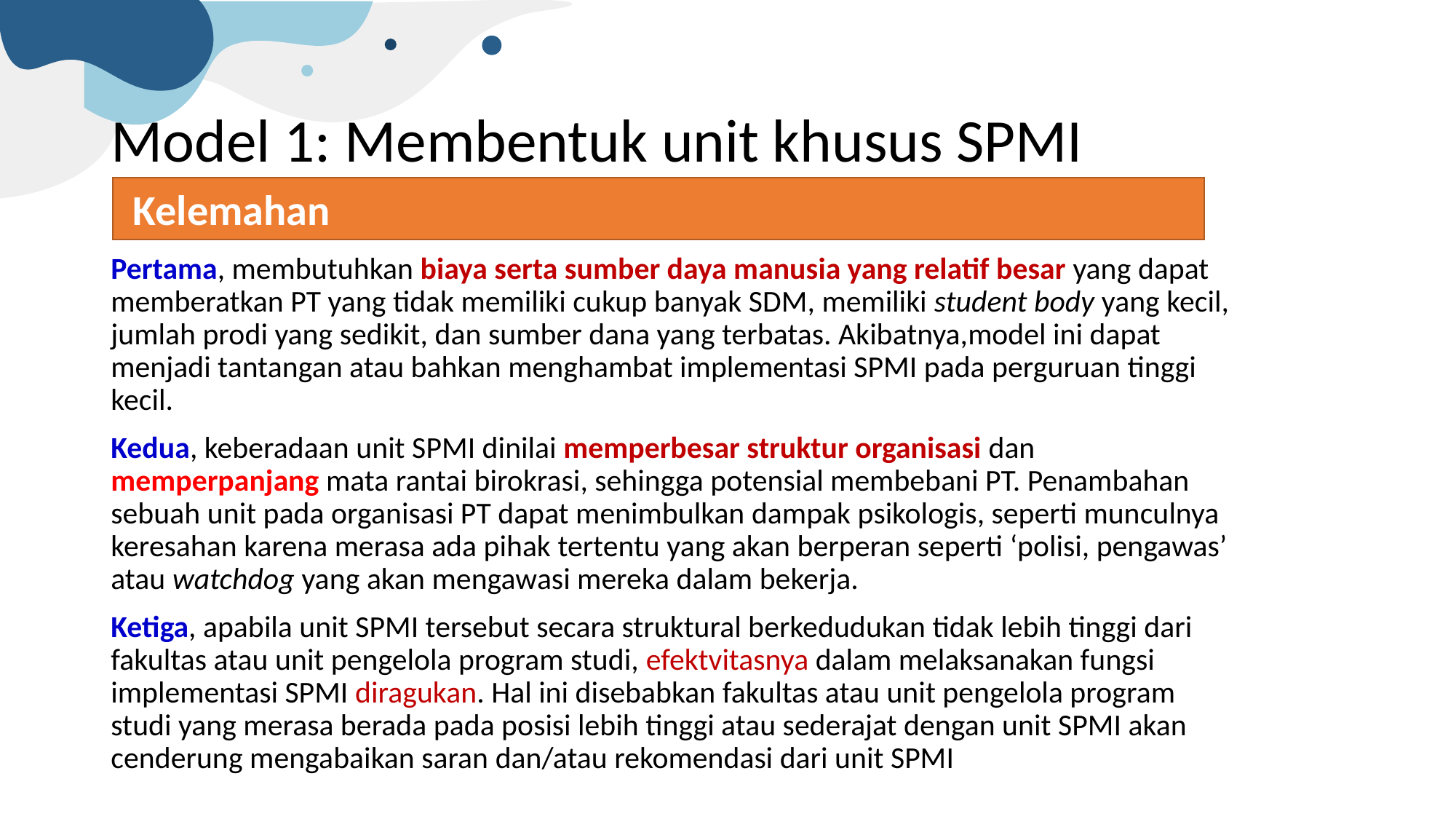

# Model 1: Membentuk unit khusus SPMI
 Kelemahan
Pertama, membutuhkan biaya serta sumber daya manusia yang relatif besar yang dapat memberatkan PT yang tidak memiliki cukup banyak SDM, memiliki student body yang kecil, jumlah prodi yang sedikit, dan sumber dana yang terbatas. Akibatnya,model ini dapat menjadi tantangan atau bahkan menghambat implementasi SPMI pada perguruan tinggi kecil.
Kedua, keberadaan unit SPMI dinilai memperbesar struktur organisasi dan memperpanjang mata rantai birokrasi, sehingga potensial membebani PT. Penambahan sebuah unit pada organisasi PT dapat menimbulkan dampak psikologis, seperti munculnya keresahan karena merasa ada pihak tertentu yang akan berperan seperti ‘polisi, pengawas’ atau watchdog yang akan mengawasi mereka dalam bekerja.
Ketiga, apabila unit SPMI tersebut secara struktural berkedudukan tidak lebih tinggi dari fakultas atau unit pengelola program studi, efektvitasnya dalam melaksanakan fungsi implementasi SPMI diragukan. Hal ini disebabkan fakultas atau unit pengelola program studi yang merasa berada pada posisi lebih tinggi atau sederajat dengan unit SPMI akan cenderung mengabaikan saran dan/atau rekomendasi dari unit SPMI